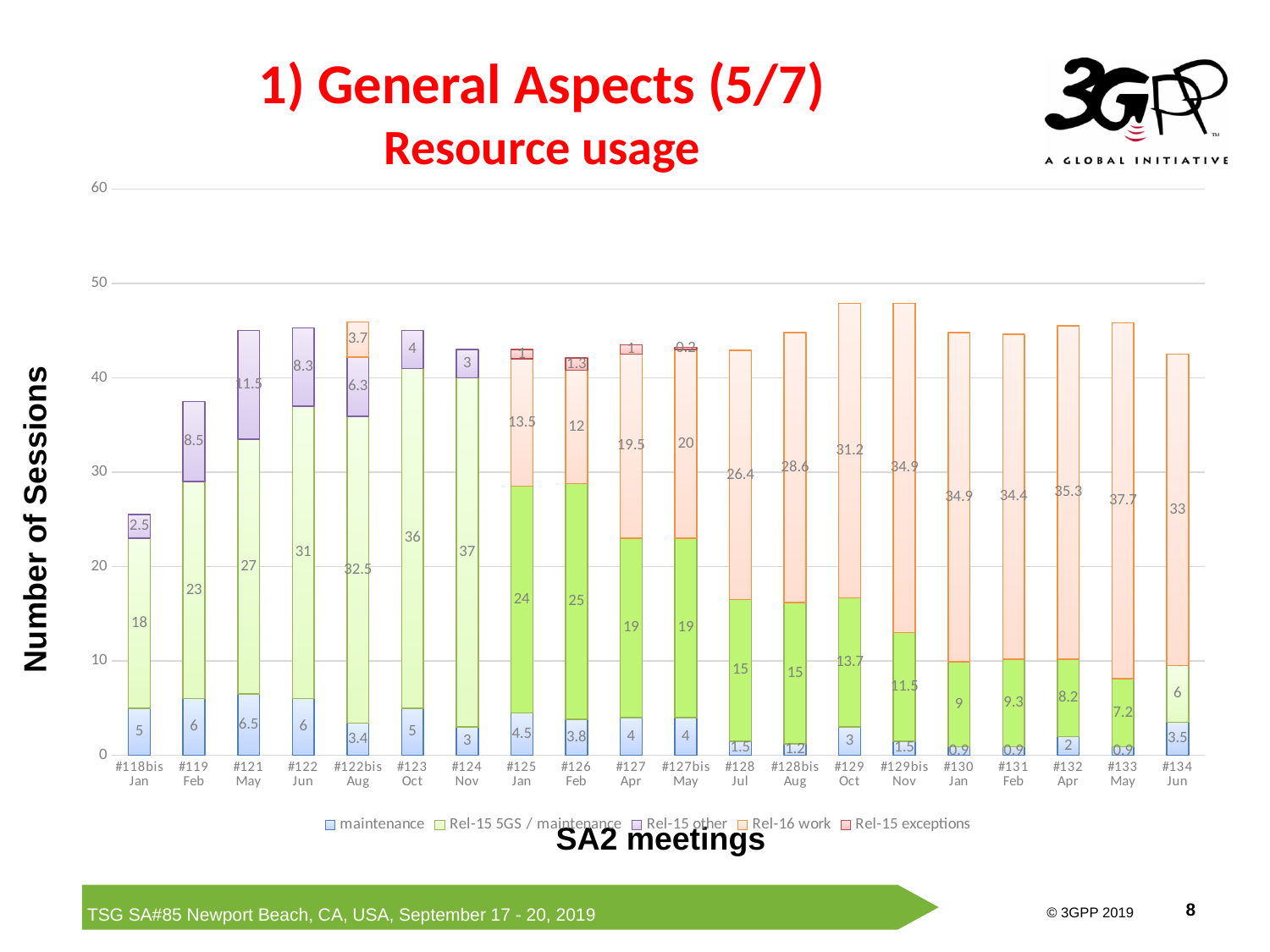

# 1) General Aspects (5/7) Resource usage

[unsupported chart]

Number of Sessions
SA2 meetings